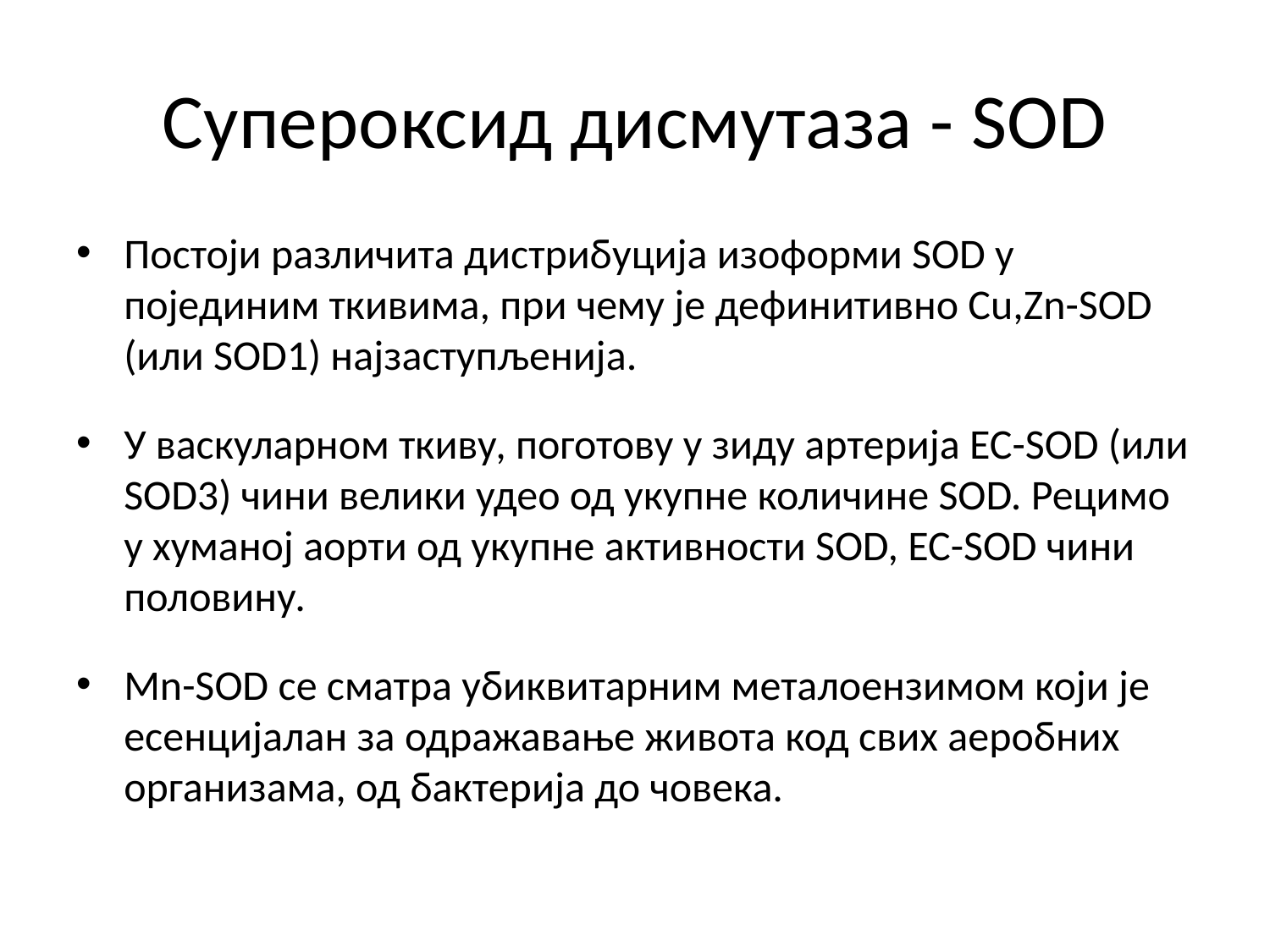

# Супероксид дисмутаза - SOD

Постоји различита дистрибуција изоформи SOD у појединим ткивима, при чему је дефинитивно Cu,Zn-SOD (или SOD1) најзаступљенија.

У васкуларном ткиву, поготову у зиду артерија EC-SOD (или SOD3) чини велики удео од укупне количине SOD. Рецимо у хуманој аорти од укупне активности ЅOD, EC-SOD чини половину.

Mn-SOD се сматра убиквитарним металоензимом који је есенцијалан за одражавање живота код свих аеробних организама, од бактерија до човека.